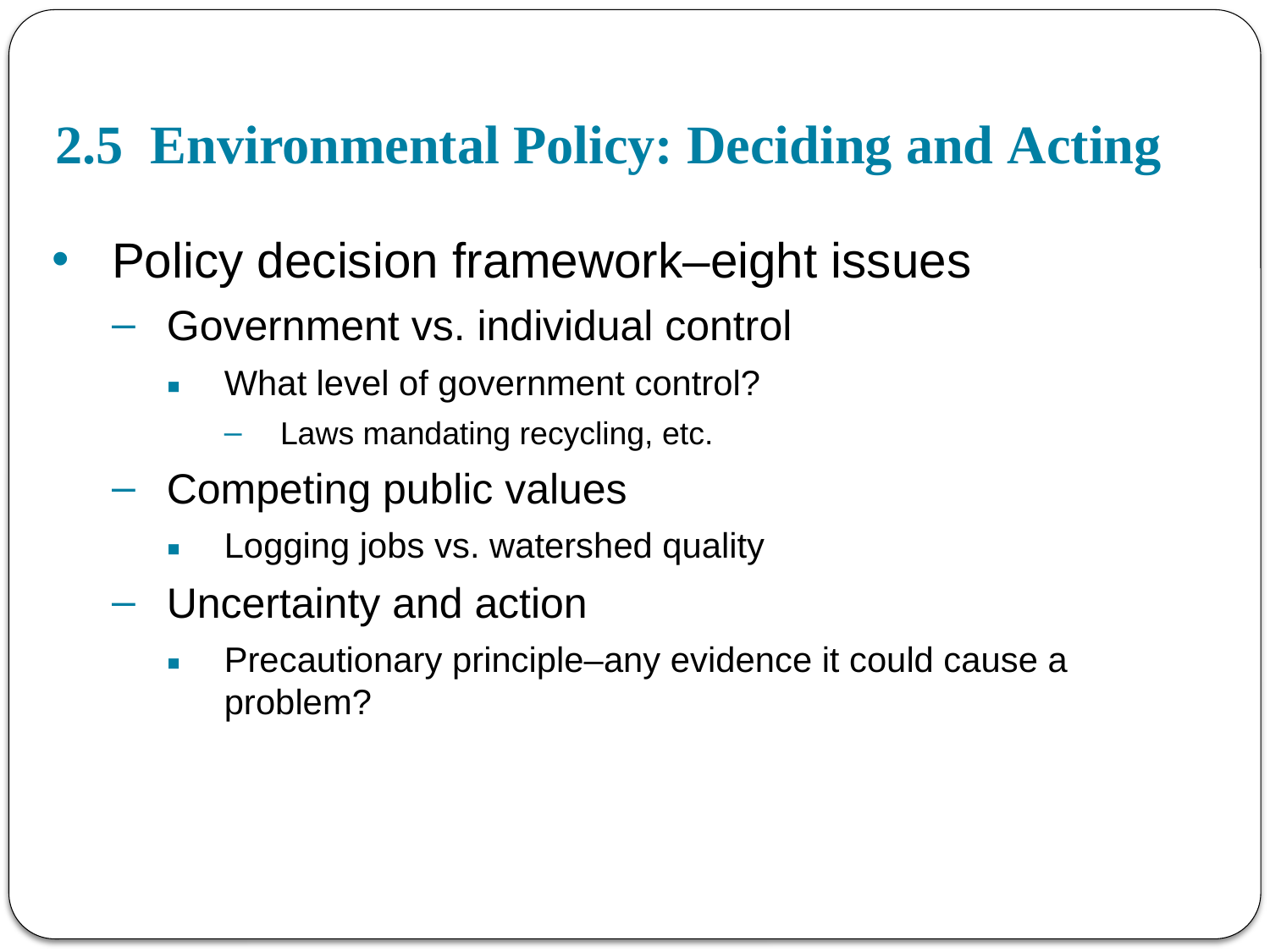

# 2.5  Environmental Policy: Deciding and Acting
Policy decision framework–eight issues
Government vs. individual control
What level of government control?
Laws mandating recycling, etc.
Competing public values
Logging jobs vs. watershed quality
Uncertainty and action
Precautionary principle–any evidence it could cause a problem?